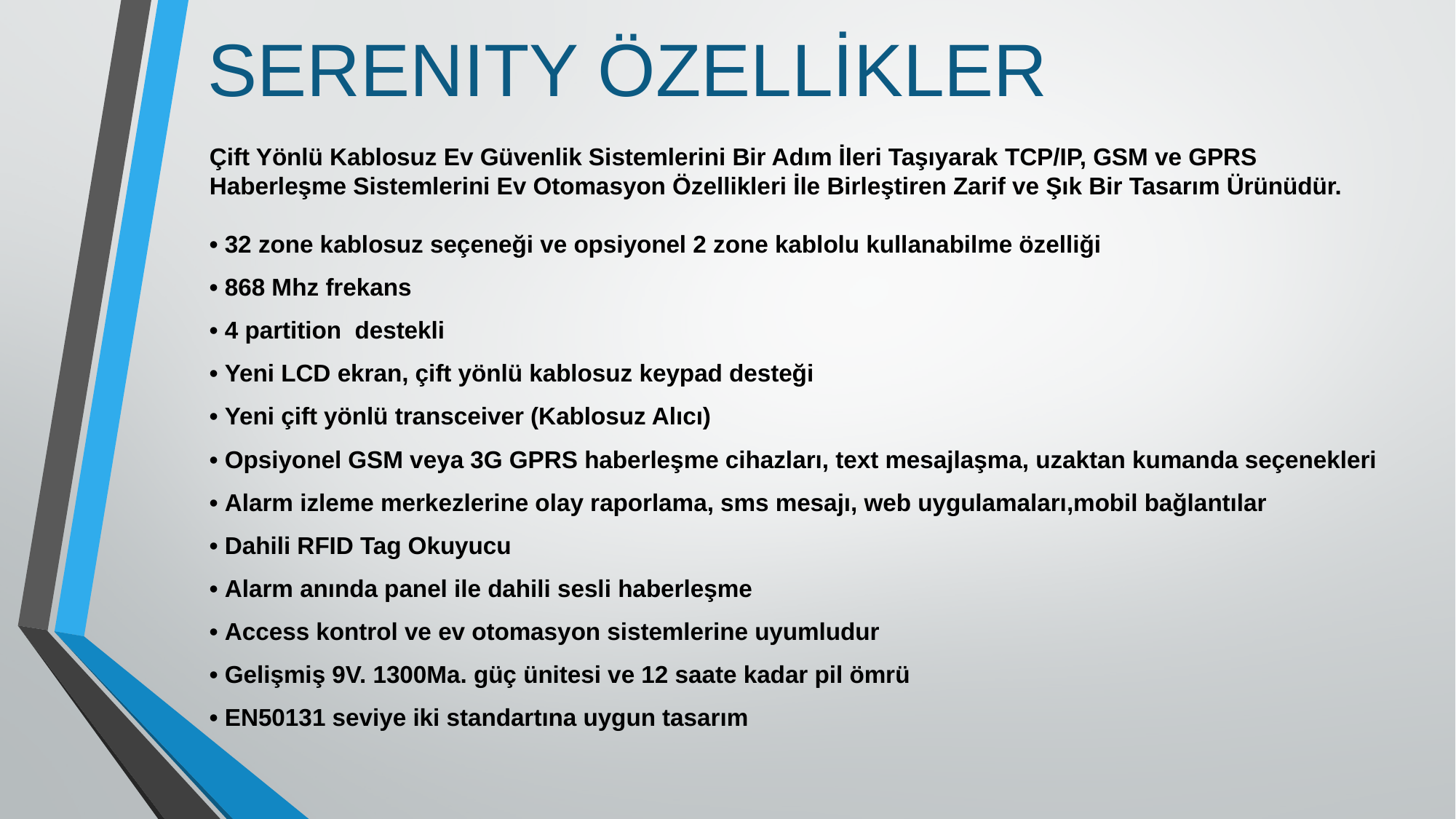

# SERENITY ÖZELLİKLER
Çift Yönlü Kablosuz Ev Güvenlik Sistemlerini Bir Adım İleri Taşıyarak TCP/IP, GSM ve GPRS Haberleşme Sistemlerini Ev Otomasyon Özellikleri İle Birleştiren Zarif ve Şık Bir Tasarım Ürünüdür.
• 32 zone kablosuz seçeneği ve opsiyonel 2 zone kablolu kullanabilme özelliği
• 868 Mhz frekans
• 4 partition  destekli
• Yeni LCD ekran, çift yönlü kablosuz keypad desteği
• Yeni çift yönlü transceiver (Kablosuz Alıcı)
• Opsiyonel GSM veya 3G GPRS haberleşme cihazları, text mesajlaşma, uzaktan kumanda seçenekleri
• Alarm izleme merkezlerine olay raporlama, sms mesajı, web uygulamaları,mobil bağlantılar
• Dahili RFID Tag Okuyucu
• Alarm anında panel ile dahili sesli haberleşme
• Access kontrol ve ev otomasyon sistemlerine uyumludur
• Gelişmiş 9V. 1300Ma. güç ünitesi ve 12 saate kadar pil ömrü
• EN50131 seviye iki standartına uygun tasarım